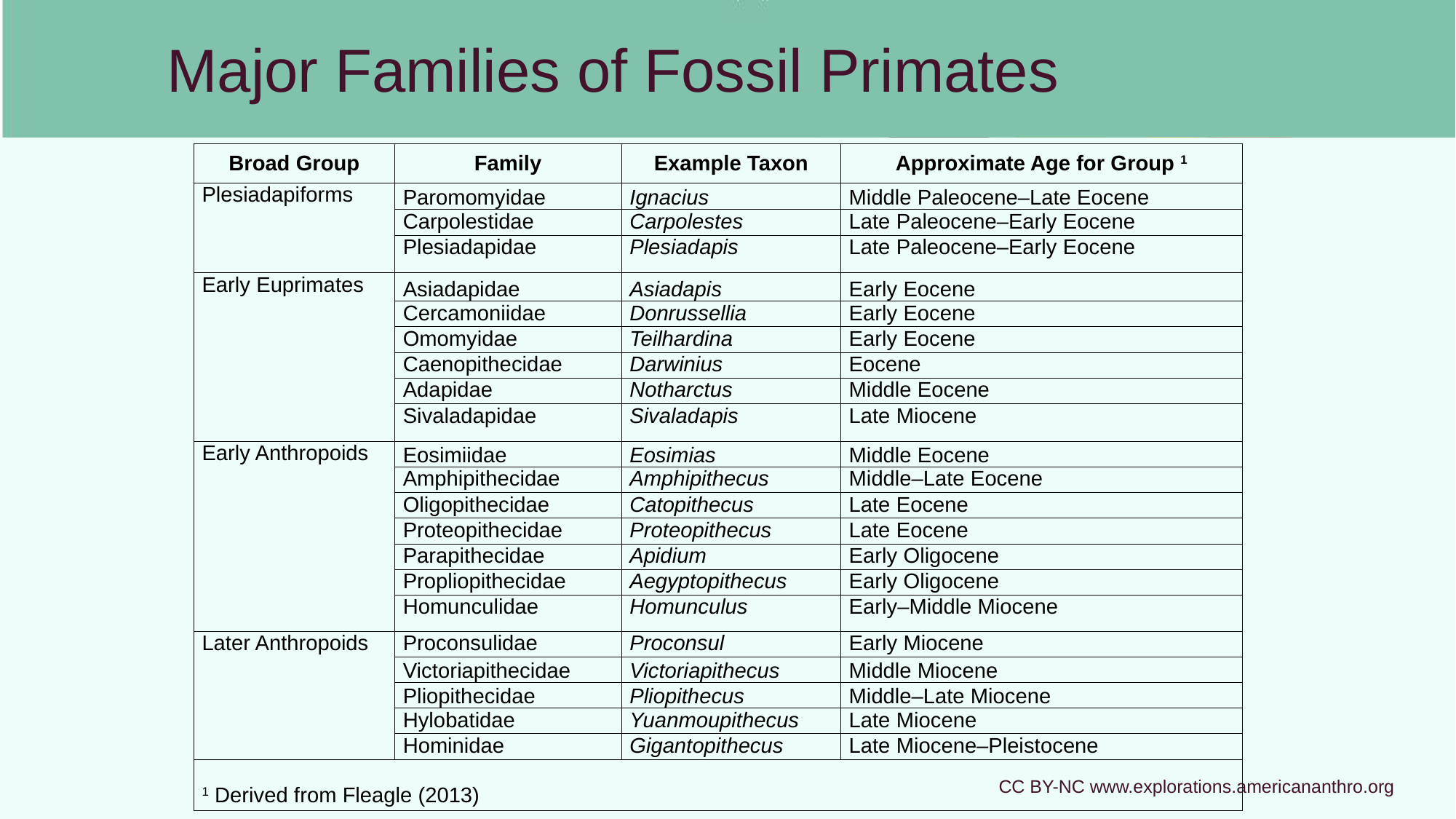

# Major Families of Fossil Primates
| Broad Group | Family | Example Taxon | Approximate Age for Group 1 |
| --- | --- | --- | --- |
| Plesiadapiforms | Paromomyidae | Ignacius | Middle Paleocene–Late Eocene |
|  | Carpolestidae | Carpolestes | Late Paleocene–Early Eocene |
|  | Plesiadapidae | Plesiadapis | Late Paleocene–Early Eocene |
| Early Euprimates | Asiadapidae | Asiadapis | Early Eocene |
|  | Cercamoniidae | Donrussellia | Early Eocene |
|  | Omomyidae | Teilhardina | Early Eocene |
|  | Caenopithecidae | Darwinius | Eocene |
|  | Adapidae | Notharctus | Middle Eocene |
|  | Sivaladapidae | Sivaladapis | Late Miocene |
| Early Anthropoids | Eosimiidae | Eosimias | Middle Eocene |
|  | Amphipithecidae | Amphipithecus | Middle–Late Eocene |
|  | Oligopithecidae | Catopithecus | Late Eocene |
|  | Proteopithecidae | Proteopithecus | Late Eocene |
|  | Parapithecidae | Apidium | Early Oligocene |
|  | Propliopithecidae | Aegyptopithecus | Early Oligocene |
|  | Homunculidae | Homunculus | Early–Middle Miocene |
| Later Anthropoids | Proconsulidae | Proconsul | Early Miocene |
|  | Victoriapithecidae | Victoriapithecus | Middle Miocene |
|  | Pliopithecidae | Pliopithecus | Middle–Late Miocene |
|  | Hylobatidae | Yuanmoupithecus | Late Miocene |
|  | Hominidae | Gigantopithecus | Late Miocene–Pleistocene |
| 1 Derived from Fleagle (2013) |  |  |  |